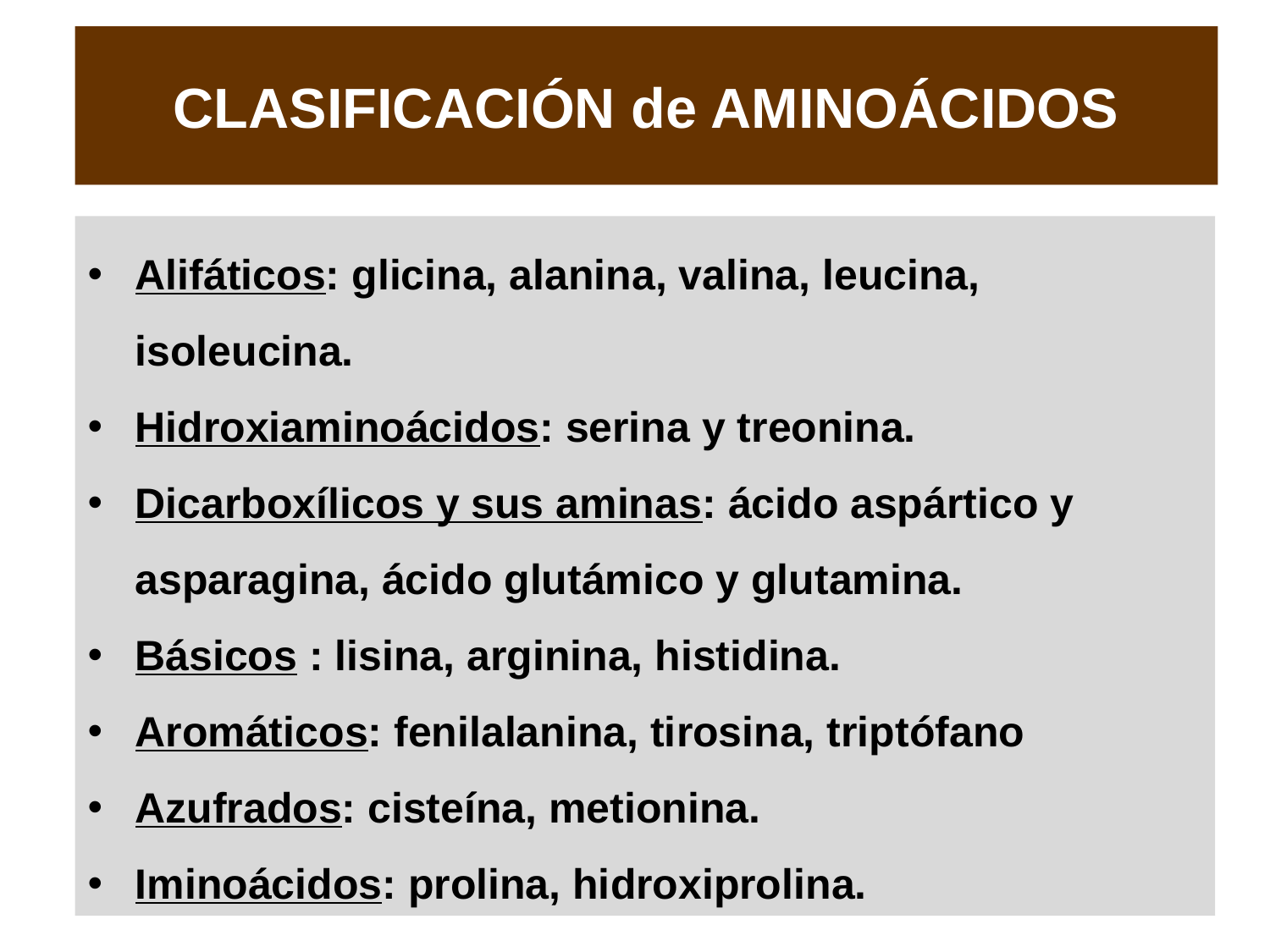

# CLASIFICACIÓN de AMINOÁCIDOS
Alifáticos: glicina, alanina, valina, leucina, isoleucina.
Hidroxiaminoácidos: serina y treonina.
Dicarboxílicos y sus aminas: ácido aspártico y asparagina, ácido glutámico y glutamina.
Básicos : lisina, arginina, histidina.
Aromáticos: fenilalanina, tirosina, triptófano
Azufrados: cisteína, metionina.
Iminoácidos: prolina, hidroxiprolina.